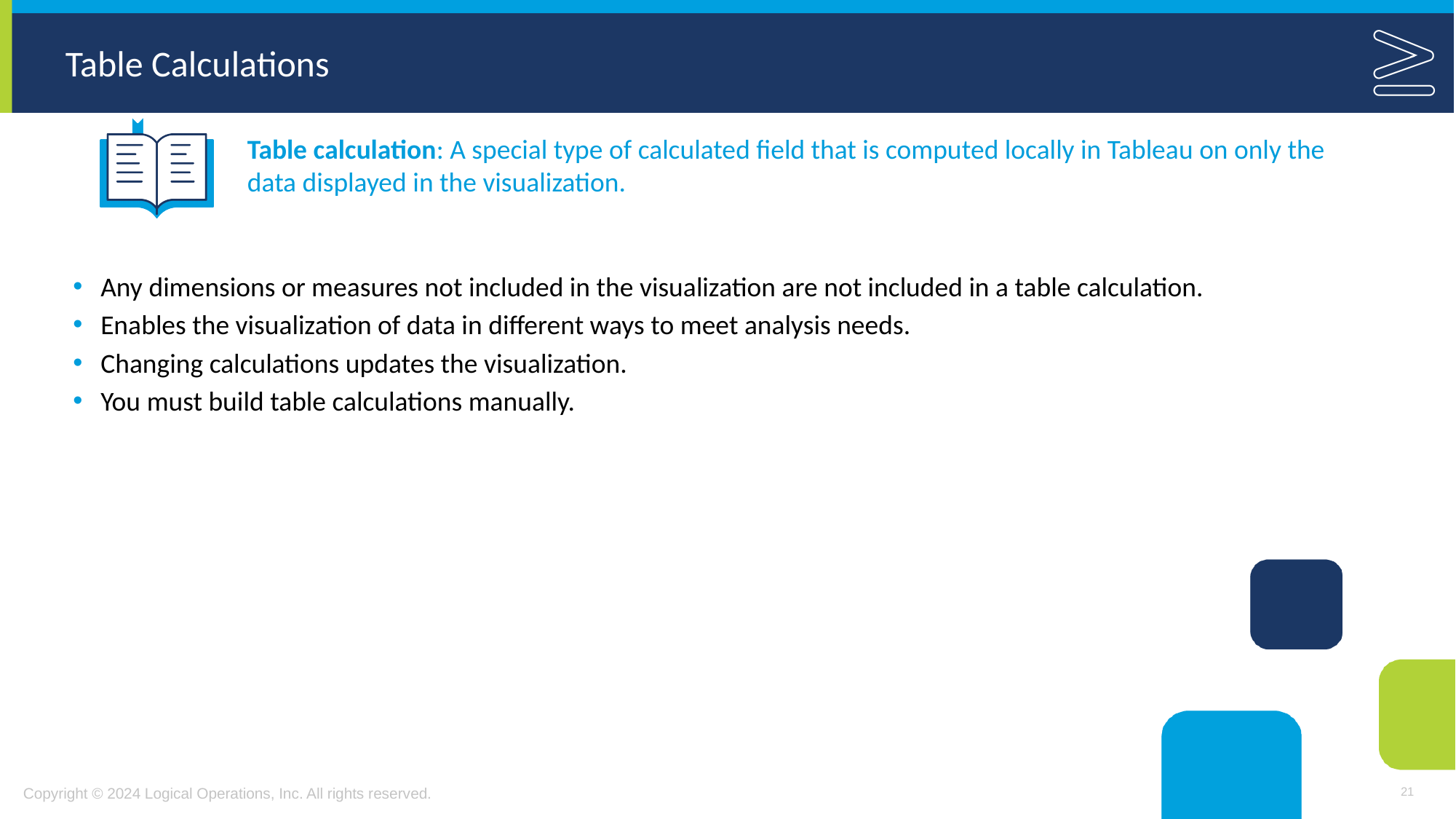

# Table Calculations
Table calculation: A special type of calculated field that is computed locally in Tableau on only the data displayed in the visualization.
Any dimensions or measures not included in the visualization are not included in a table calculation.
Enables the visualization of data in different ways to meet analysis needs.
Changing calculations updates the visualization.
You must build table calculations manually.
21